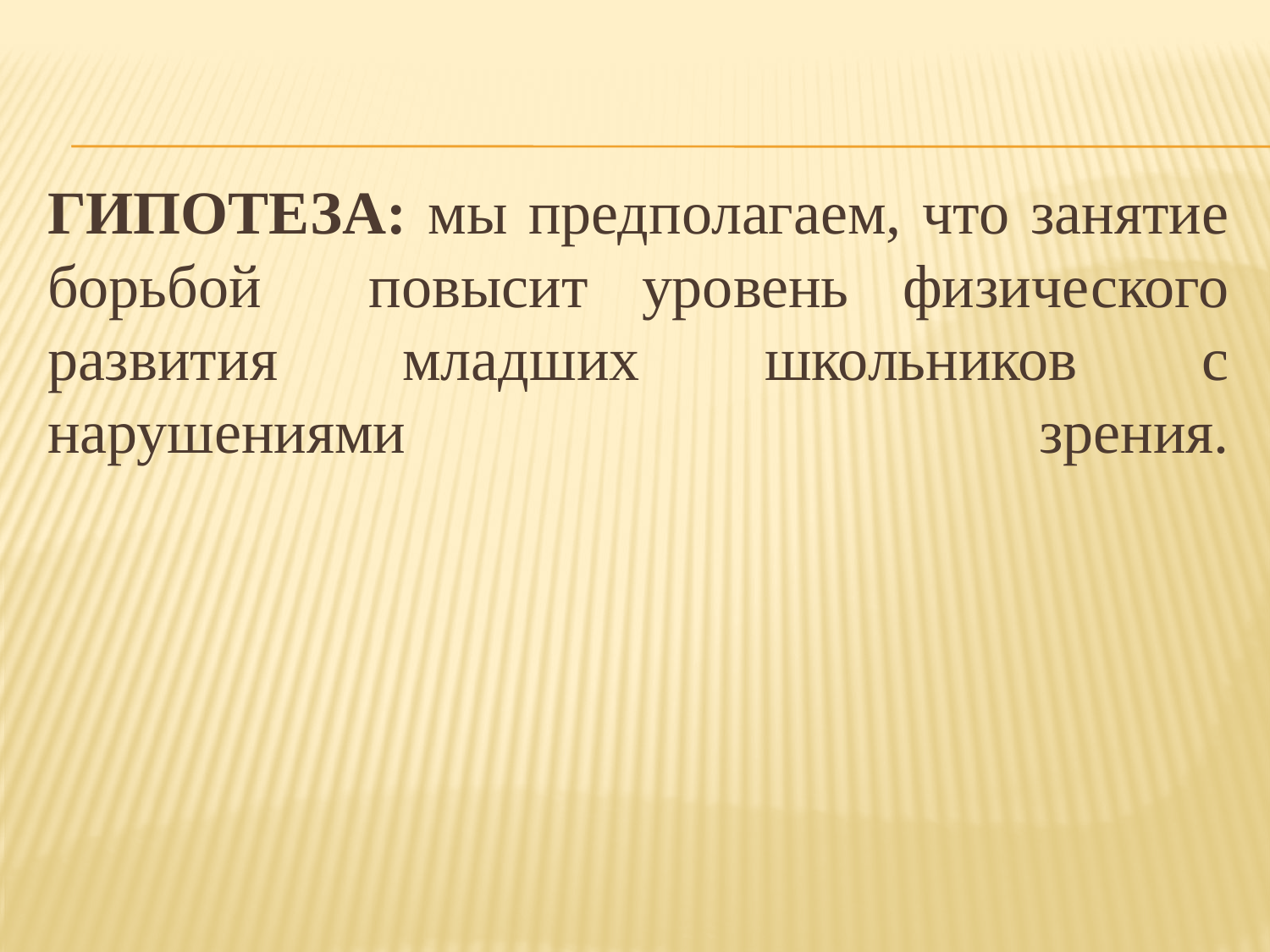

# ГИПОТЕЗА: мы предполагаем, что занятие борьбой  повысит уровень физического развития младших школьников с нарушениями зрения.